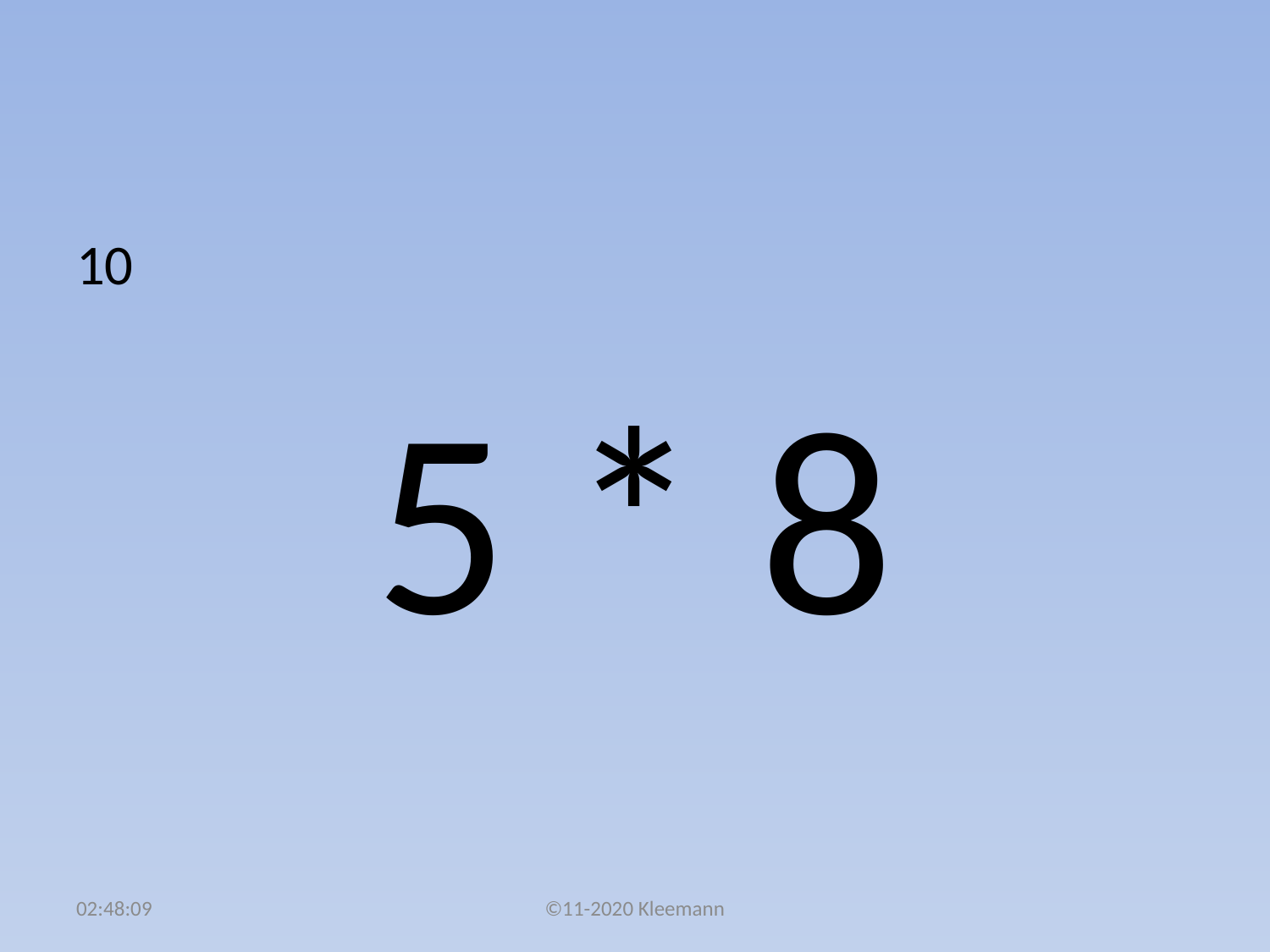

#
10
5 * 8
02:48:09
©11-2020 Kleemann